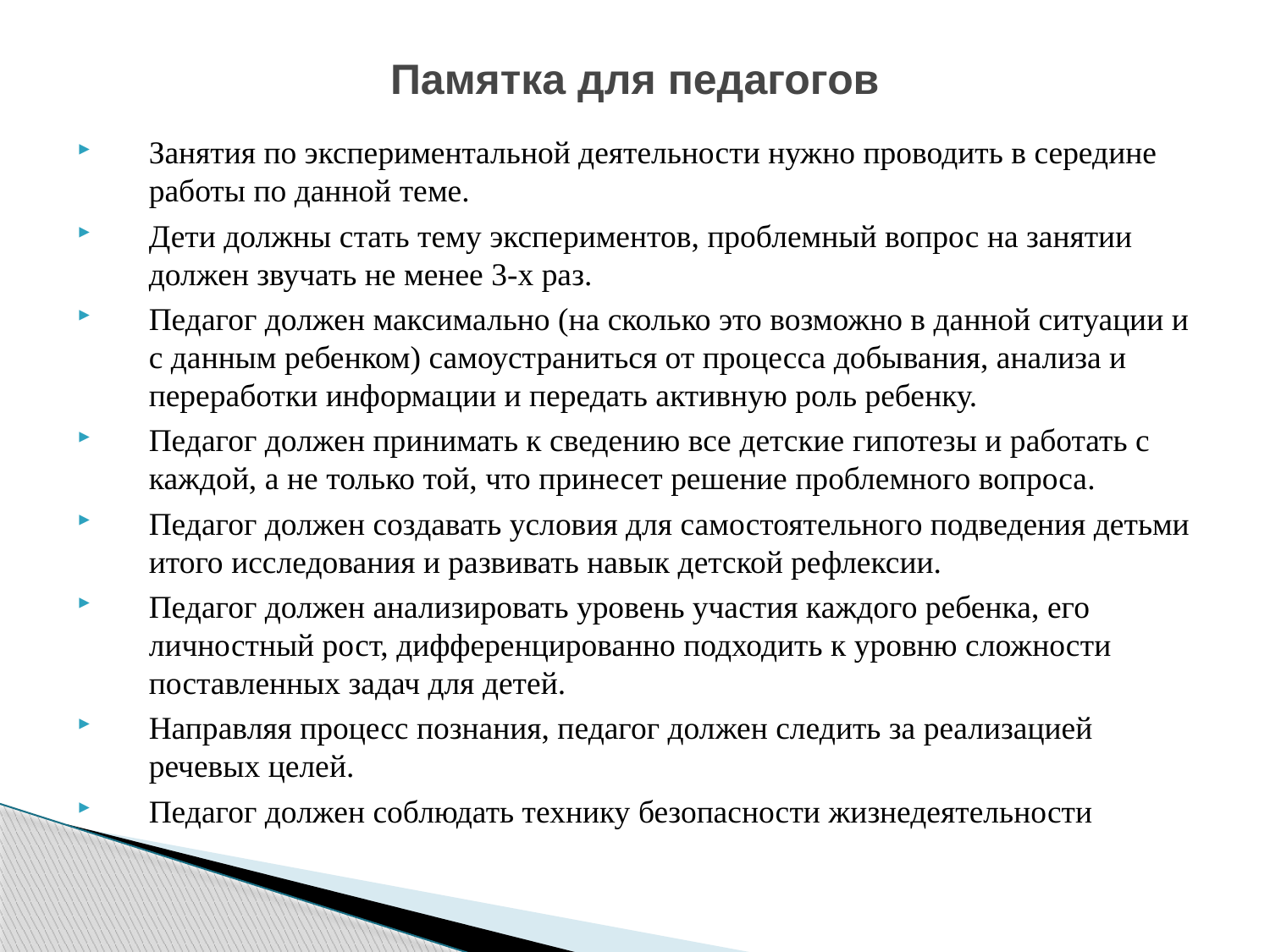

# Памятка для педагогов
Занятия по экспериментальной деятельности нужно проводить в середине работы по данной теме.
Дети должны стать тему экспериментов, проблемный вопрос на занятии должен звучать не менее 3-х раз.
Педагог должен максимально (на сколько это возможно в данной ситуации и с данным ребенком) самоустраниться от процесса добывания, анализа и переработки информации и передать активную роль ребенку.
Педагог должен принимать к сведению все детские гипотезы и работать с каждой, а не только той, что принесет решение проблемного вопроса.
Педагог должен создавать условия для самостоятельного подведения детьми итого исследования и развивать навык детской рефлексии.
Педагог должен анализировать уровень участия каждого ребенка, его личностный рост, дифференцированно подходить к уровню сложности поставленных задач для детей.
Направляя процесс познания, педагог должен следить за реализацией речевых целей.
Педагог должен соблюдать технику безопасности жизнедеятельности